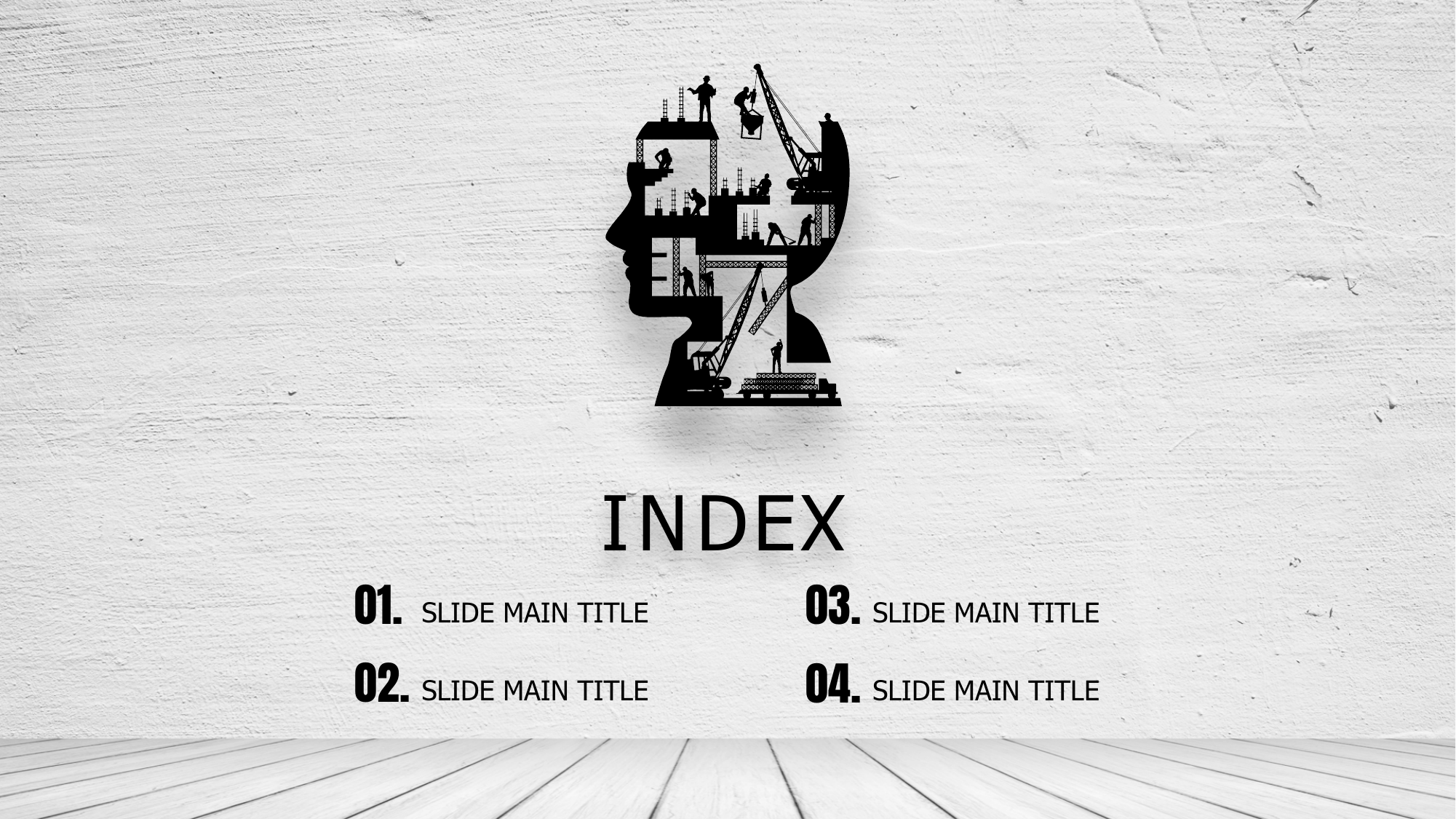

INDEX
03.
01.
SLIDE MAIN TITLE
SLIDE MAIN TITLE
02.
04.
SLIDE MAIN TITLE
SLIDE MAIN TITLE